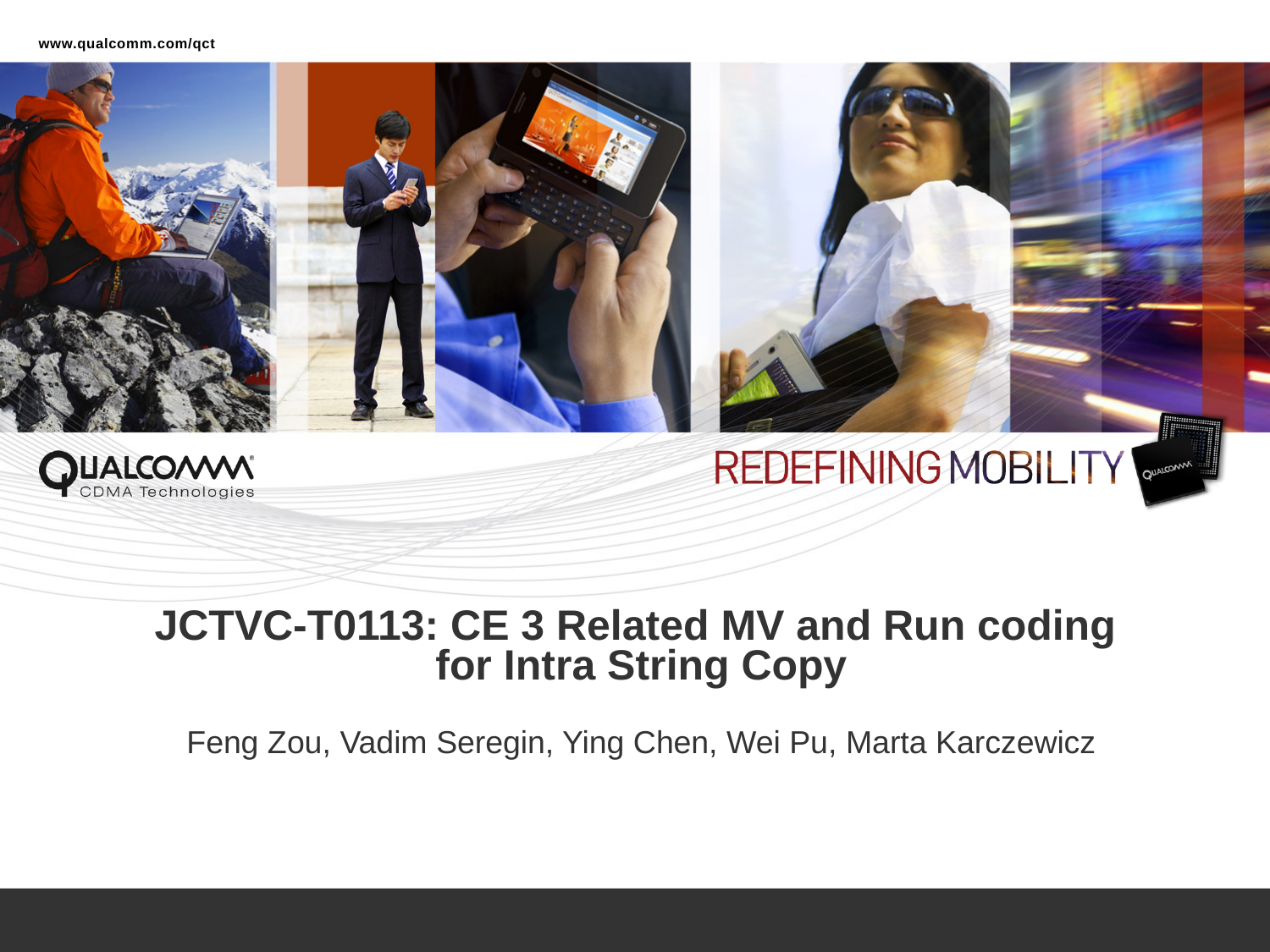

# JCTVC-T0113: CE 3 Related MV and Run coding for Intra String Copy Feng Zou, Vadim Seregin, Ying Chen, Wei Pu, Marta Karczewicz